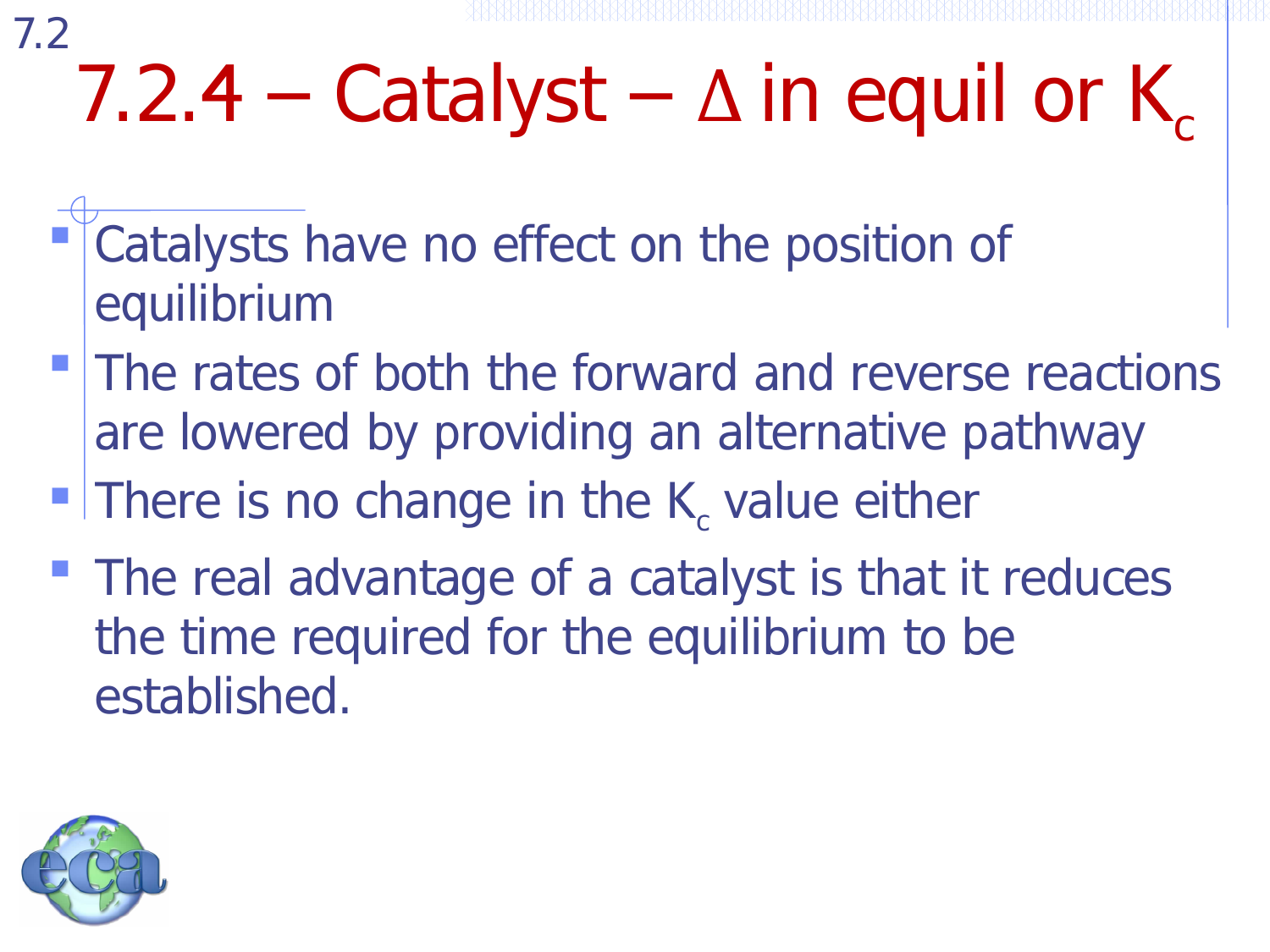

# 7.2.4 – Catalyst – ∆ in equil or Kc
Catalysts have no effect on the position of equilibrium
The rates of both the forward and reverse reactions are lowered by providing an alternative pathway
There is no change in the Kc value either
The real advantage of a catalyst is that it reduces the time required for the equilibrium to be established.